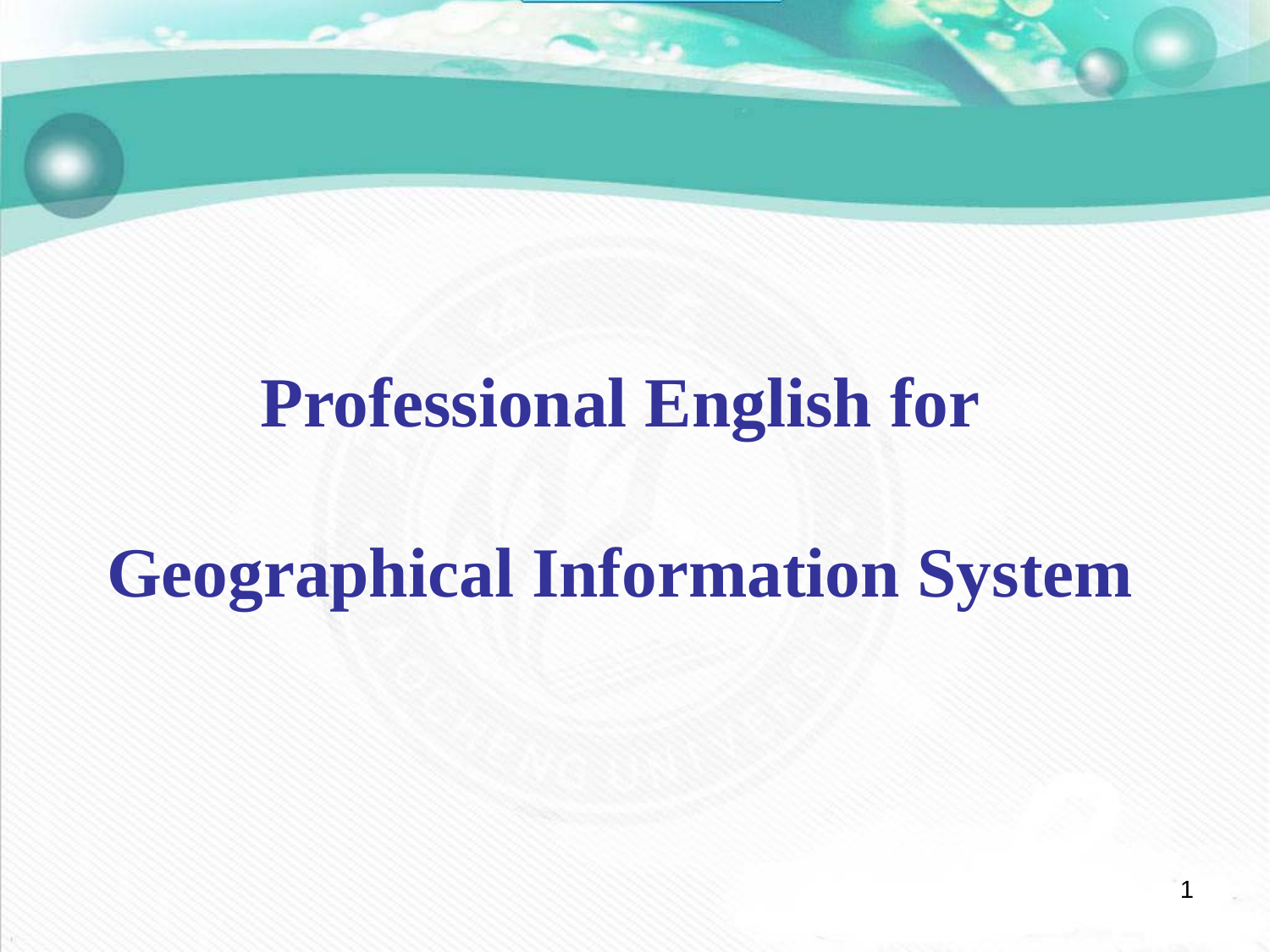

Professional English for Geographical Information System
1